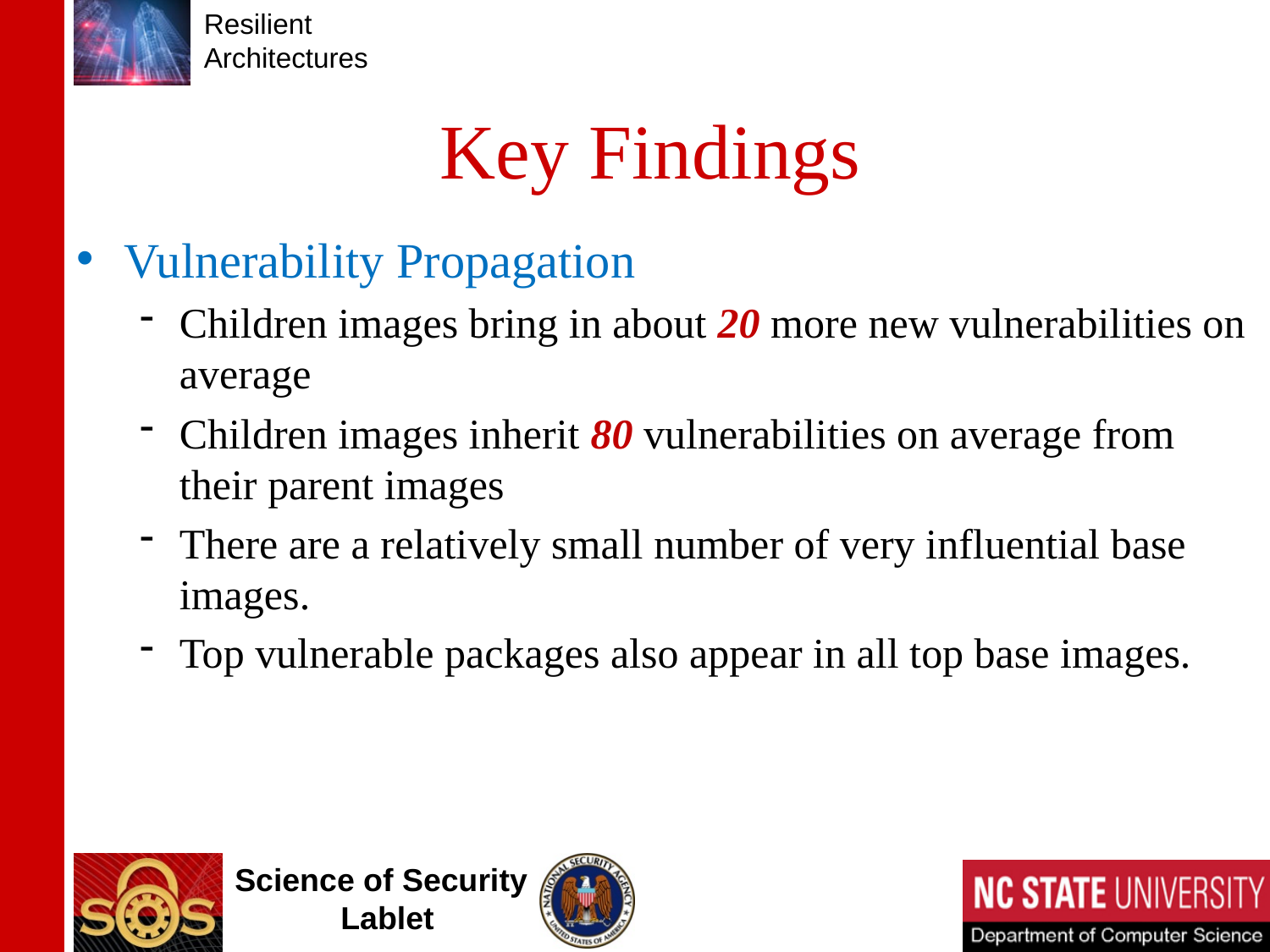

# Key Findings
Vulnerability Propagation
Children images bring in about 20 more new vulnerabilities on average
Children images inherit 80 vulnerabilities on average from their parent images
There are a relatively small number of very influential base images.
Top vulnerable packages also appear in all top base images.